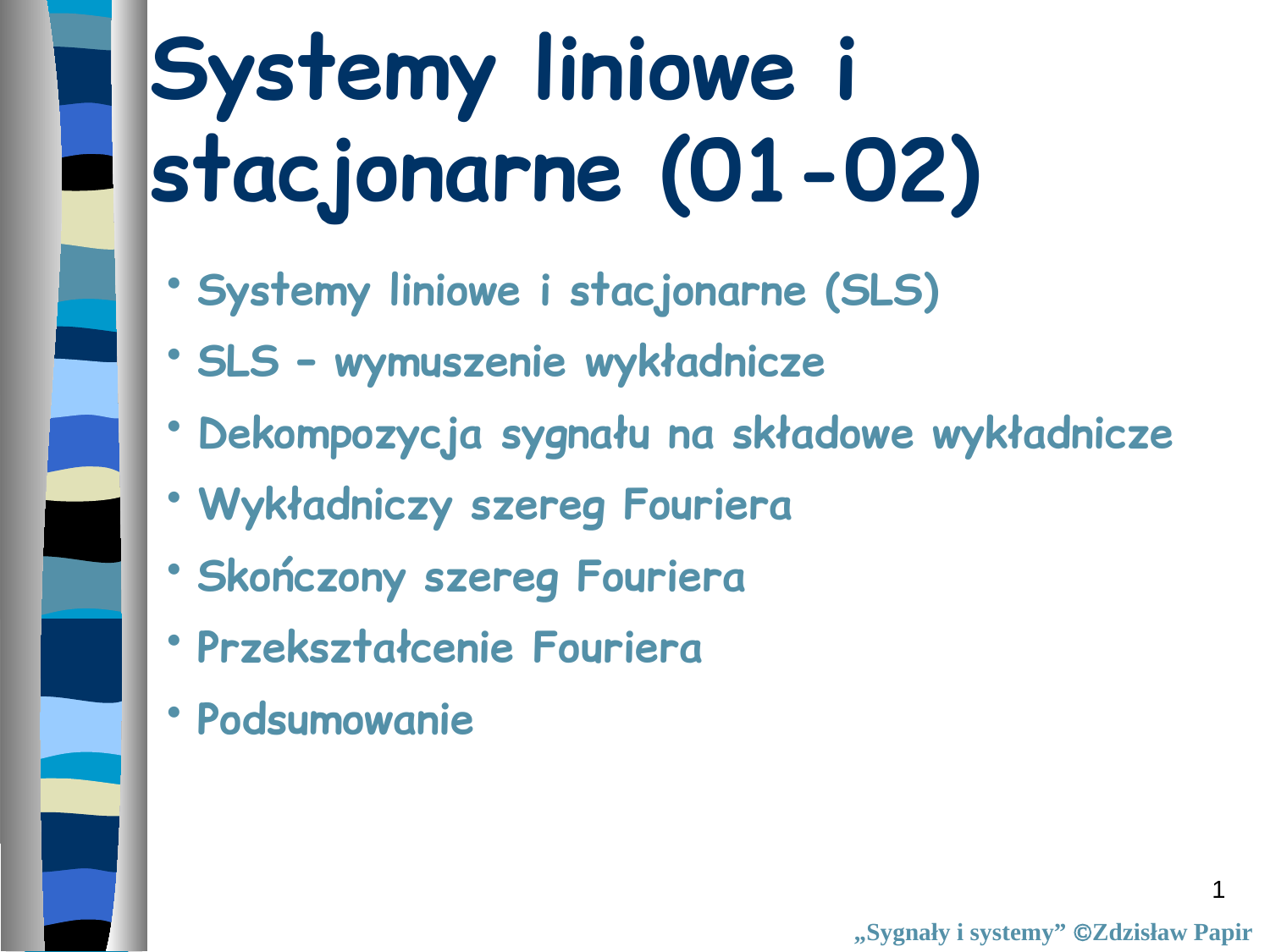

# Systemy liniowe i stacjonarne (01-02)
Systemy liniowe i stacjonarne (SLS)
SLS – wymuszenie wykładnicze
Dekompozycja sygnału na składowe wykładnicze
Wykładniczy szereg Fouriera
Skończony szereg Fouriera
Przekształcenie Fouriera
Podsumowanie
1
„Sygnały i systemy” ©Zdzisław Papir